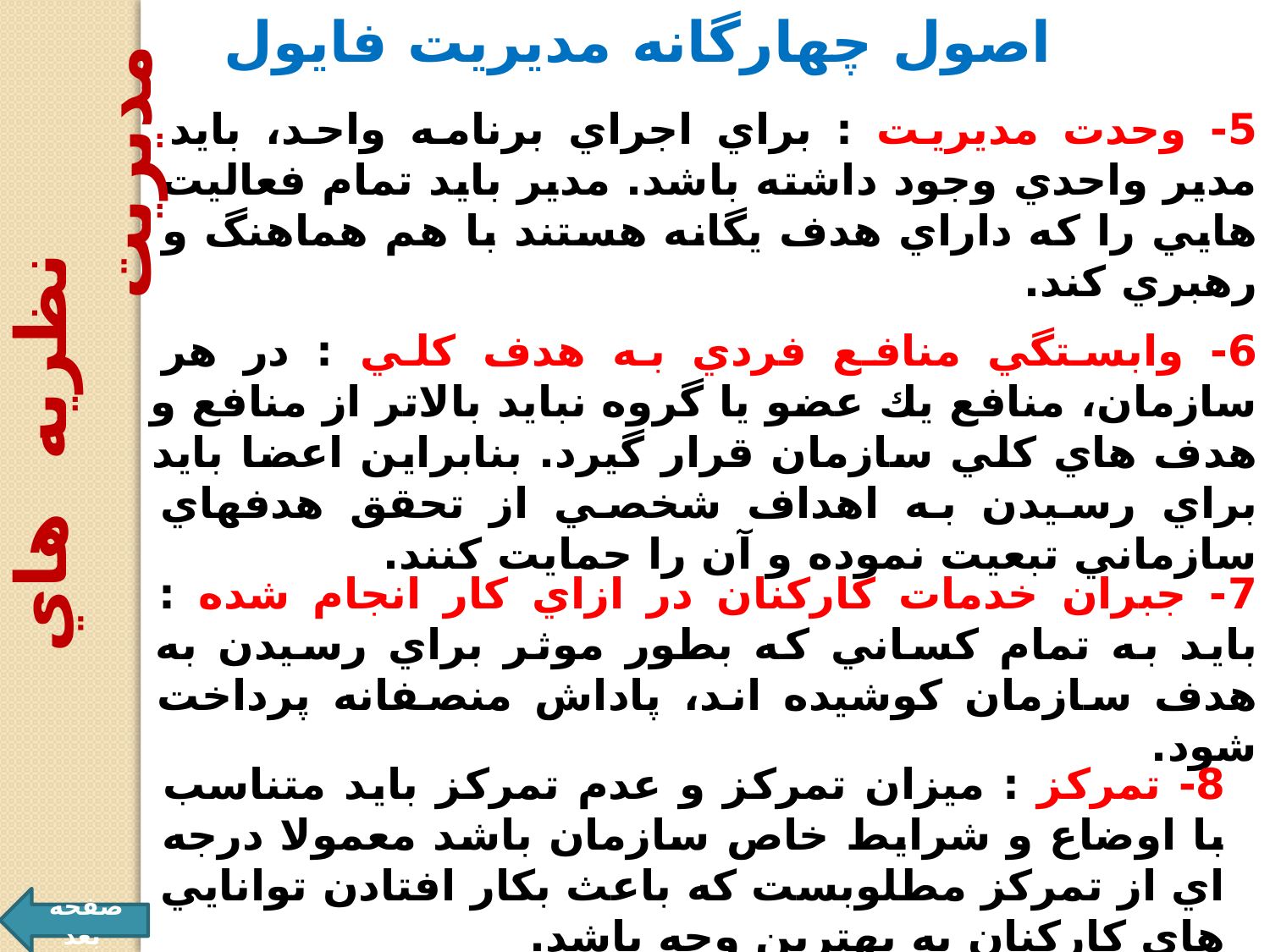

اصول چهارگانه مديريت فايول
5- وحدت مديريت : براي اجراي برنامه واحد، بايد مدير واحدي وجود داشته باشد. مدير بايد تمام فعاليت هايي را كه داراي هدف يگانه هستند با هم هماهنگ و رهبري كند.
    نظريه هاي مديريت
6- وابستگي منافع فردي به هدف كلي : در هر سازمان، منافع يك عضو يا گروه نبايد بالاتر از منافع و هدف هاي كلي سازمان قرار گيرد. بنابراين اعضا بايد براي رسيدن به اهداف شخصي از تحقق هدفهاي سازماني تبعيت نموده و آن را حمايت كنند.
7- جبران خدمات كاركنان در ازاي كار انجام شده : ‌بايد به تمام كساني كه بطور موثر براي رسيدن به هدف سازمان كوشيده اند، پاداش منصفانه پرداخت شود.
8- تمركز : ميزان تمركز و عدم تمركز بايد متناسب با اوضاع و شرايط خاص سازمان باشد معمولا درجه اي از تمركز مطلوبست كه باعث بكار افتادن توانايي هاي كاركنان به بهترين وجه باشد.
صفحه  بعد